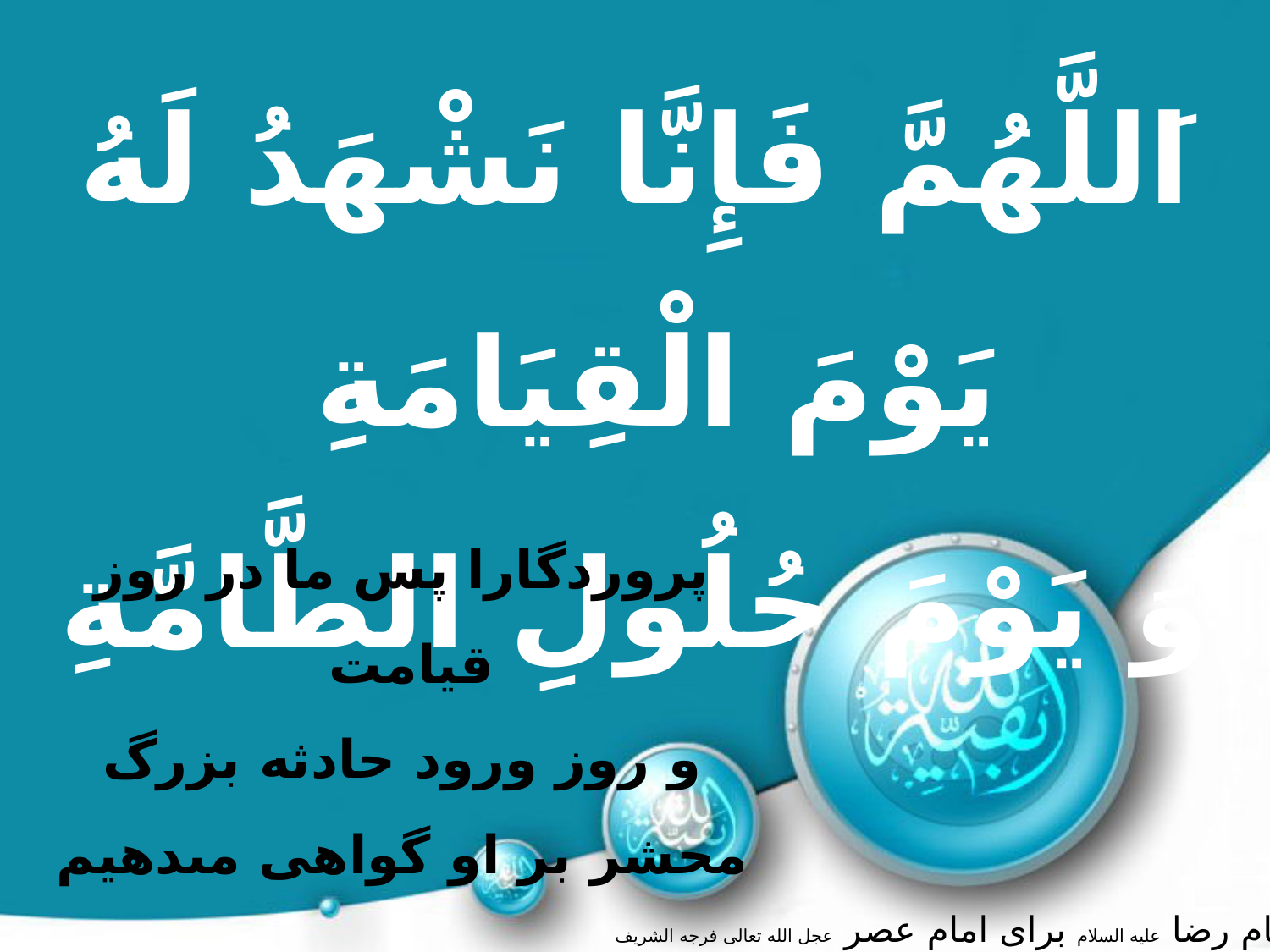

اَللَّهُمَّ فَإِنَّا نَشْهَدُ لَهُ يَوْمَ الْقِيَامَةِ
وَ يَوْمَ حُلُولِ الطَّامَّةِ
پروردگارا پس ما در روز قيامت
و روز ورود حادثه بزرگ محشر بر او گواهى مى‏دهيم